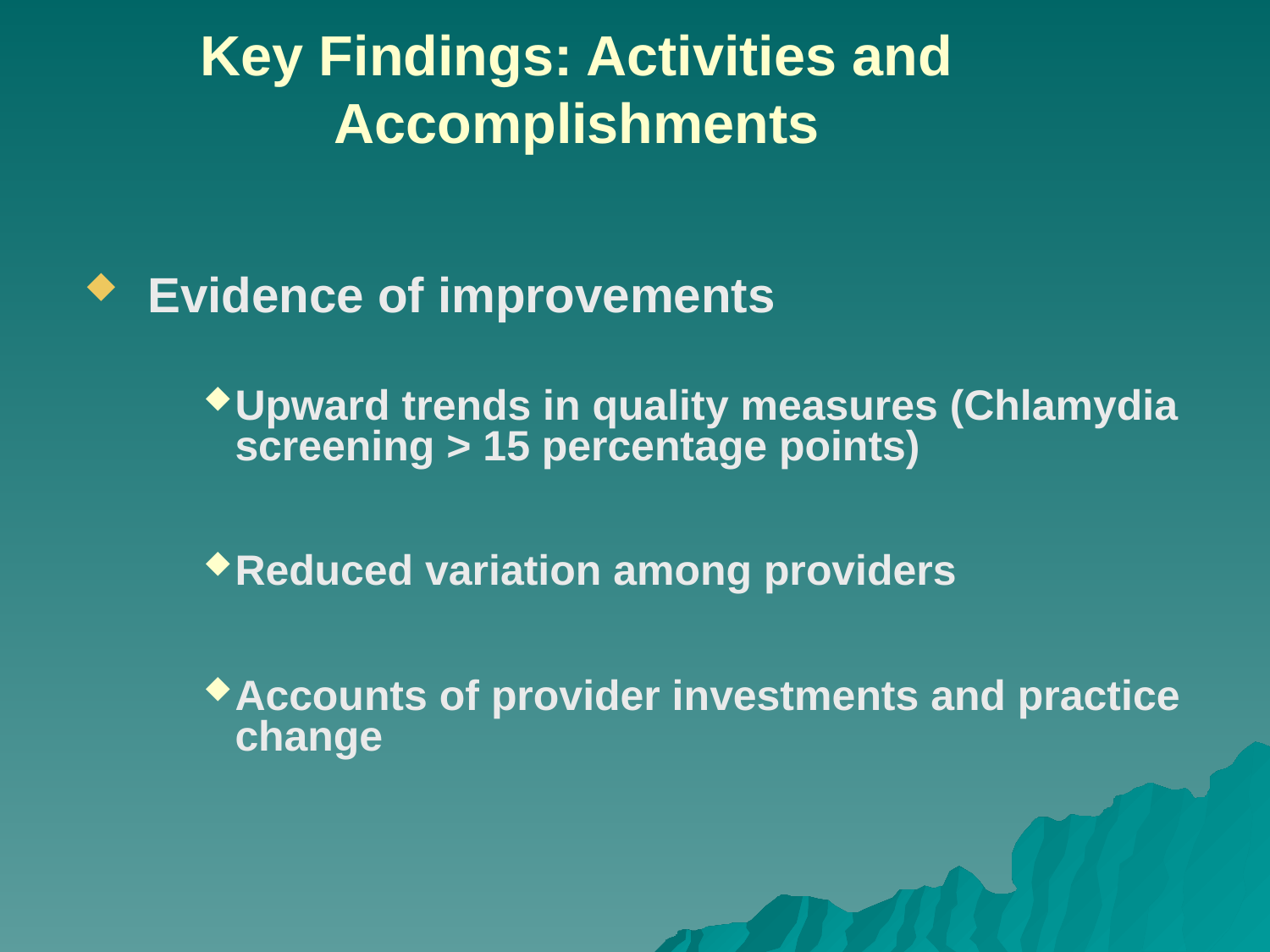

Key Findings: Activities and Accomplishments

Evidence of improvements

Upward trends in quality measures (Chlamydia screening > 15 percentage points)

Reduced variation among providers

Accounts of provider investments and practice change